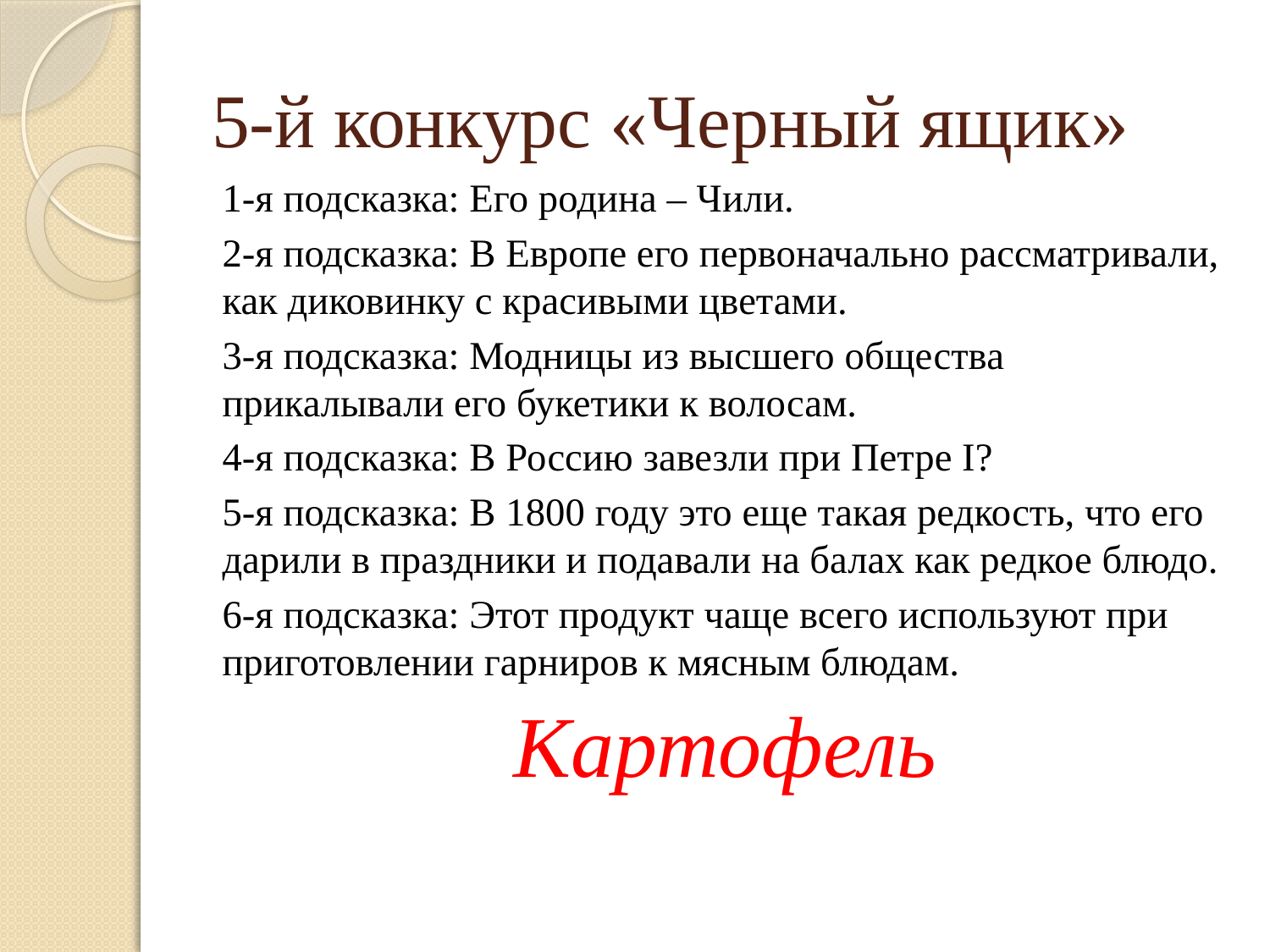

# 5-й конкурс «Черный ящик»
1-я подсказка: Его родина – Чили.
2-я подсказка: В Европе его первоначально рассматривали, как диковинку с красивыми цветами.
3-я подсказка: Модницы из высшего общества прикалывали его букетики к волосам.
4-я подсказка: В Россию завезли при Петре Ι?
5-я подсказка: В 1800 году это еще такая редкость, что его дарили в праздники и подавали на балах как редкое блюдо.
6-я подсказка: Этот продукт чаще всего используют при приготовлении гарниров к мясным блюдам.
Картофель